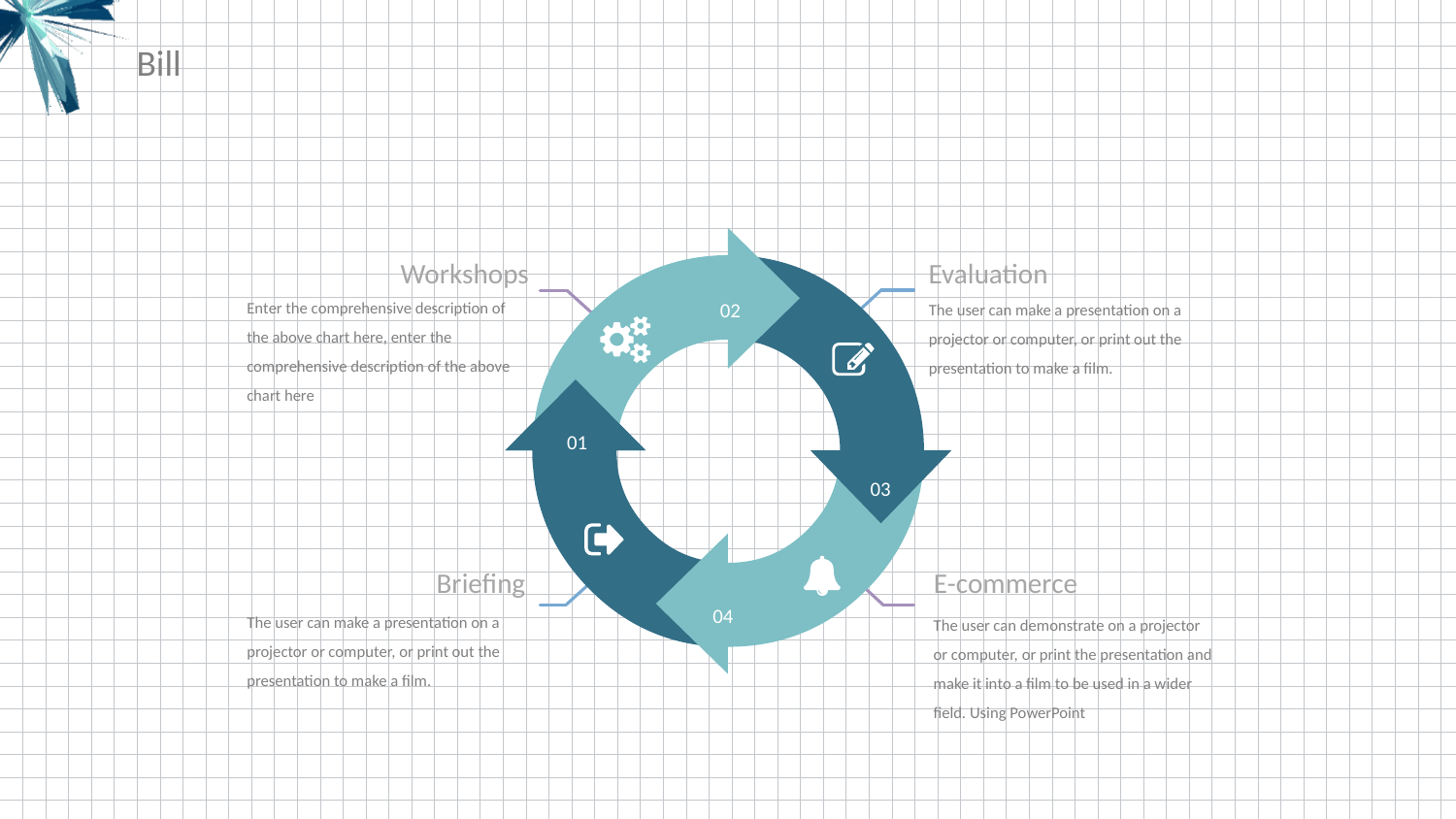

Bill

Workshops
Enter the comprehensive description of the above chart here, enter the comprehensive description of the above chart here
Evaluation
The user can make a presentation on a projector or computer, or print out the presentation to make a film.

02

01

03

Briefing
The user can make a presentation on a projector or computer, or print out the presentation to make a film.
E-commerce
The user can demonstrate on a projector or computer, or print the presentation and make it into a film to be used in a wider field. Using PowerPoint
04